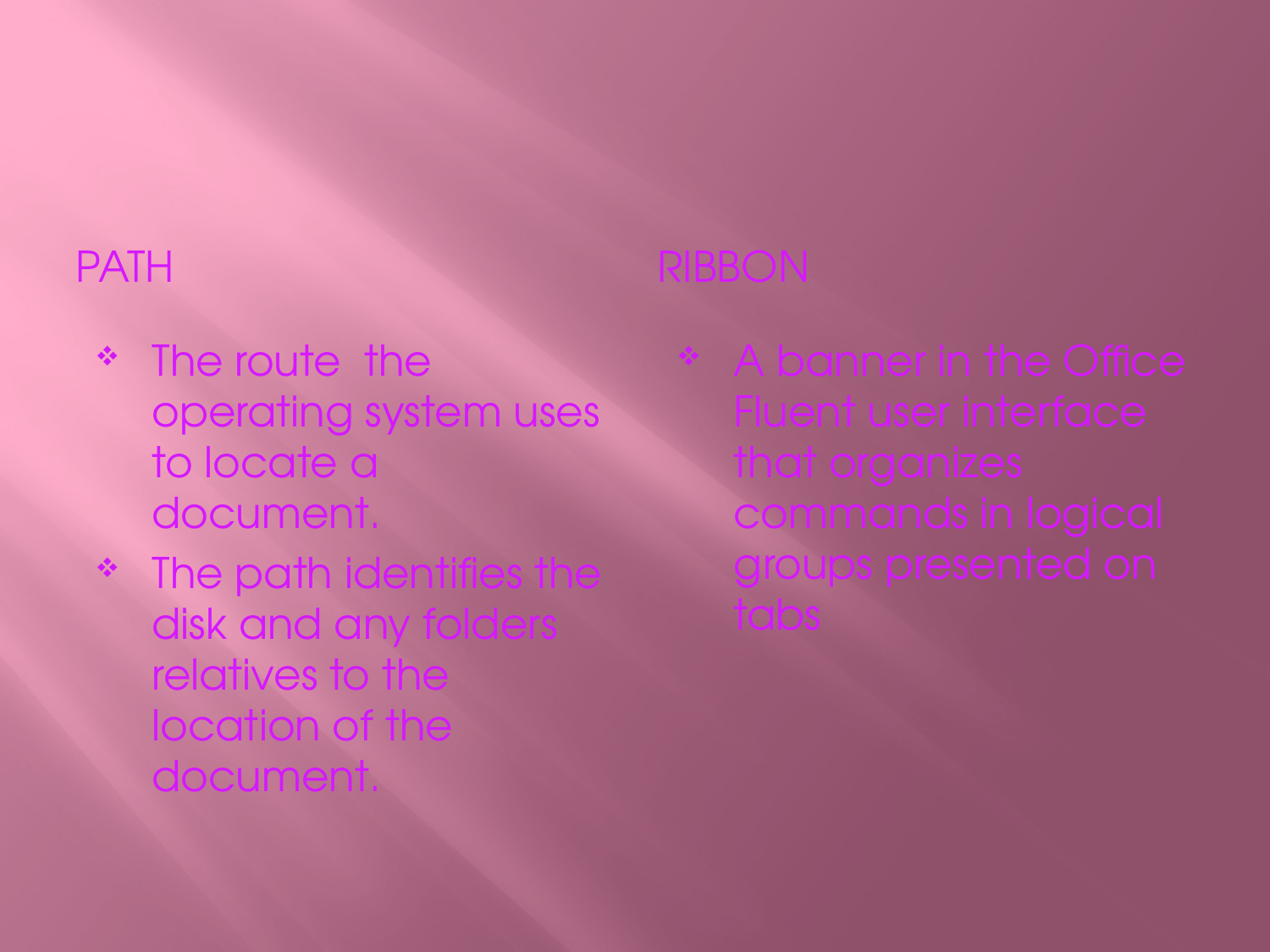

#
Path
Ribbon
The route  the operating system uses to locate a document.
The path identifies the disk and any folders relatives to the location of the document.
A banner in the Office Fluent user interface that organizes commands in logical groups presented on tabs